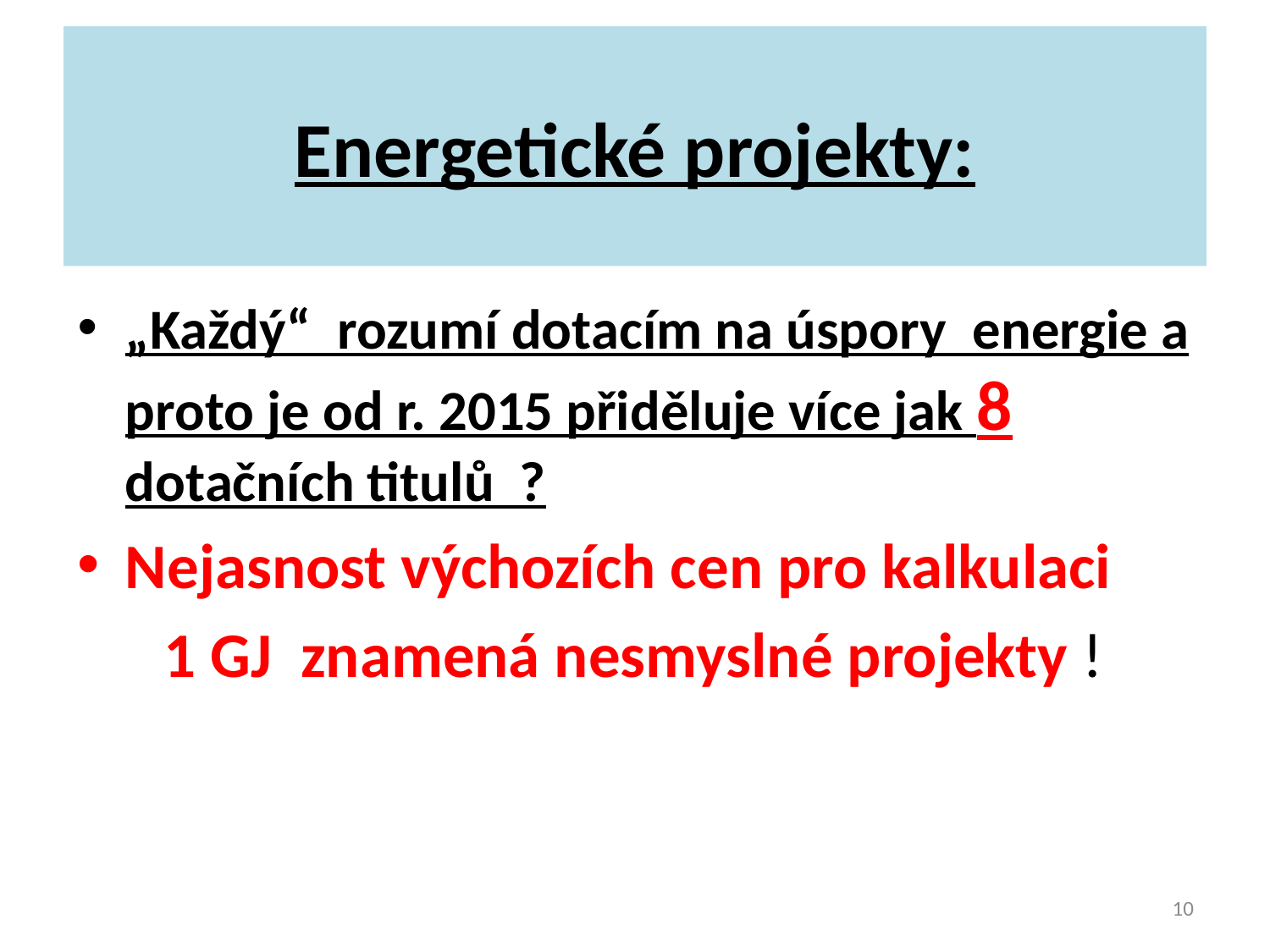

# Energetické projekty:
„Každý“  rozumí dotacím na úspory  energie a proto je od r. 2015 přiděluje více jak 8 dotačních titulů  ?
Nejasnost výchozích cen pro kalkulaci
      1 GJ  znamená nesmyslné projekty !

10